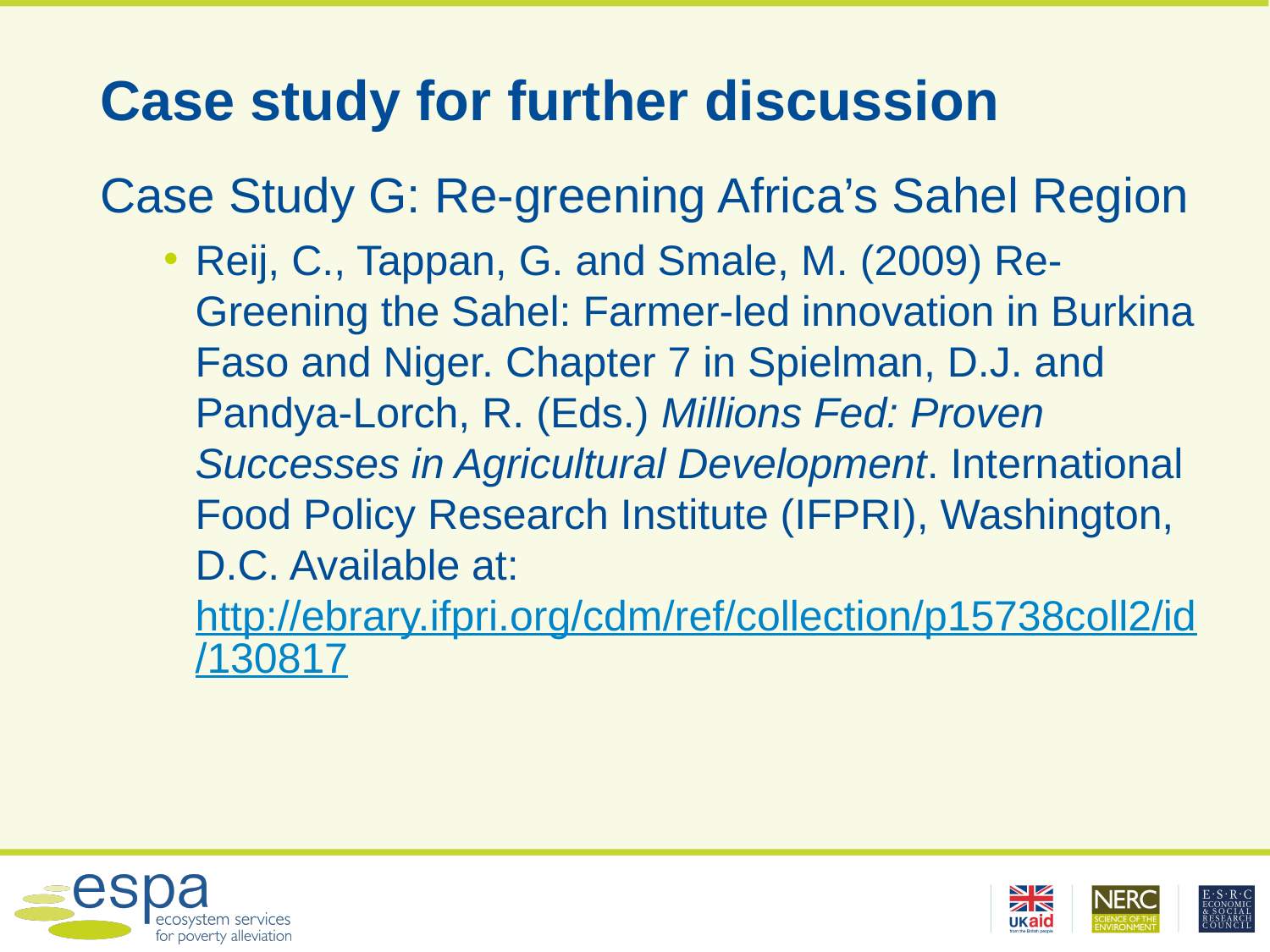

# Case study for further discussion
Case Study G: Re-greening Africa’s Sahel Region
Reij, C., Tappan, G. and Smale, M. (2009) Re-Greening the Sahel: Farmer-led innovation in Burkina Faso and Niger. Chapter 7 in Spielman, D.J. and Pandya-Lorch, R. (Eds.) Millions Fed: Proven Successes in Agricultural Development. International Food Policy Research Institute (IFPRI), Washington, D.C. Available at:  http://ebrary.ifpri.org/cdm/ref/collection/p15738coll2/id/130817